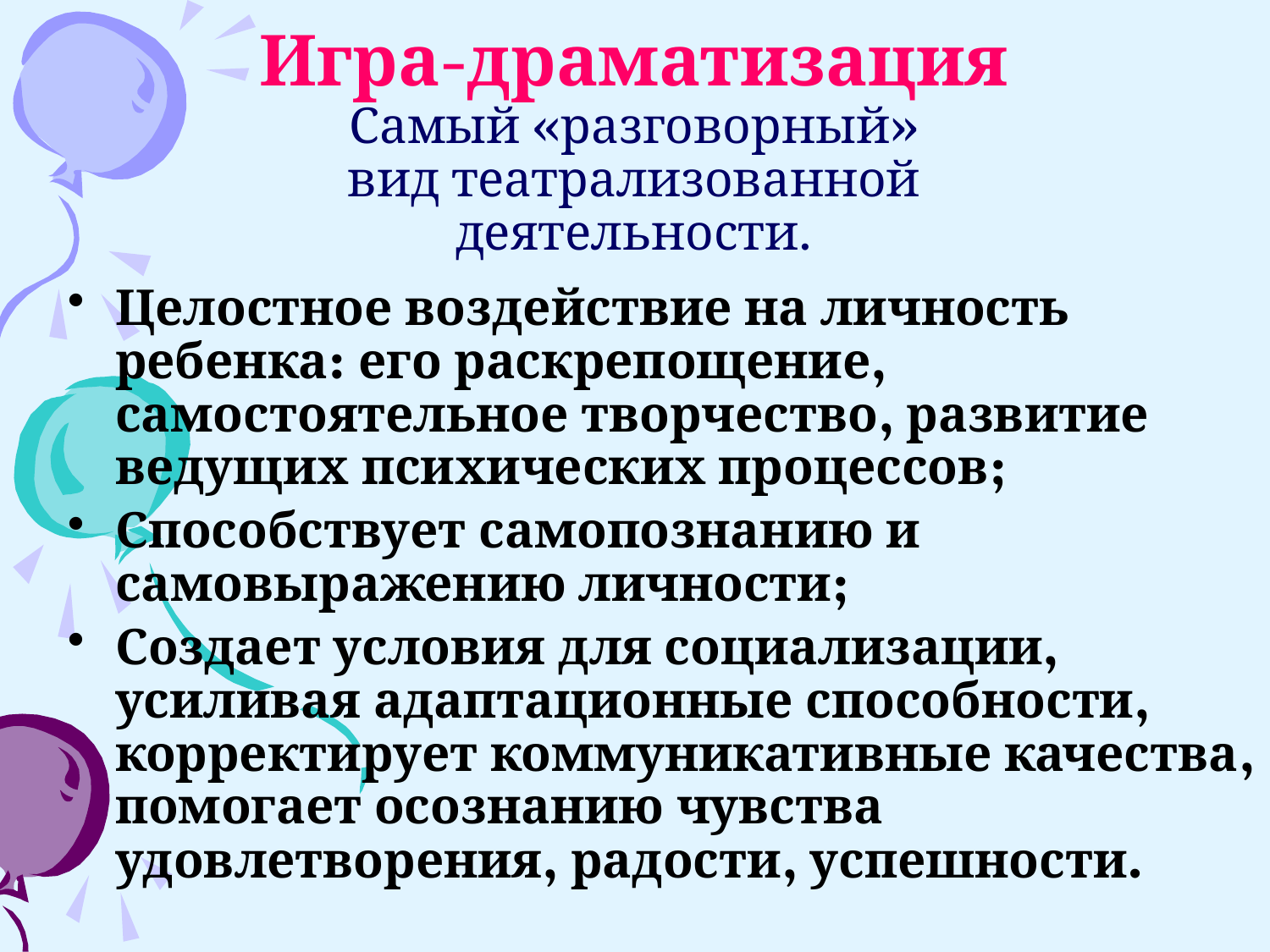

# Игра-драматизация Самый «разговорный» вид театрализованной деятельности.
Целостное воздействие на личность ребенка: его раскрепощение, самостоятельное творчество, развитие ведущих психических процессов;
Способствует самопознанию и самовыражению личности;
Создает условия для социализации, усиливая адаптационные способности, корректирует коммуникативные качества, помогает осознанию чувства удовлетворения, радости, успешности.